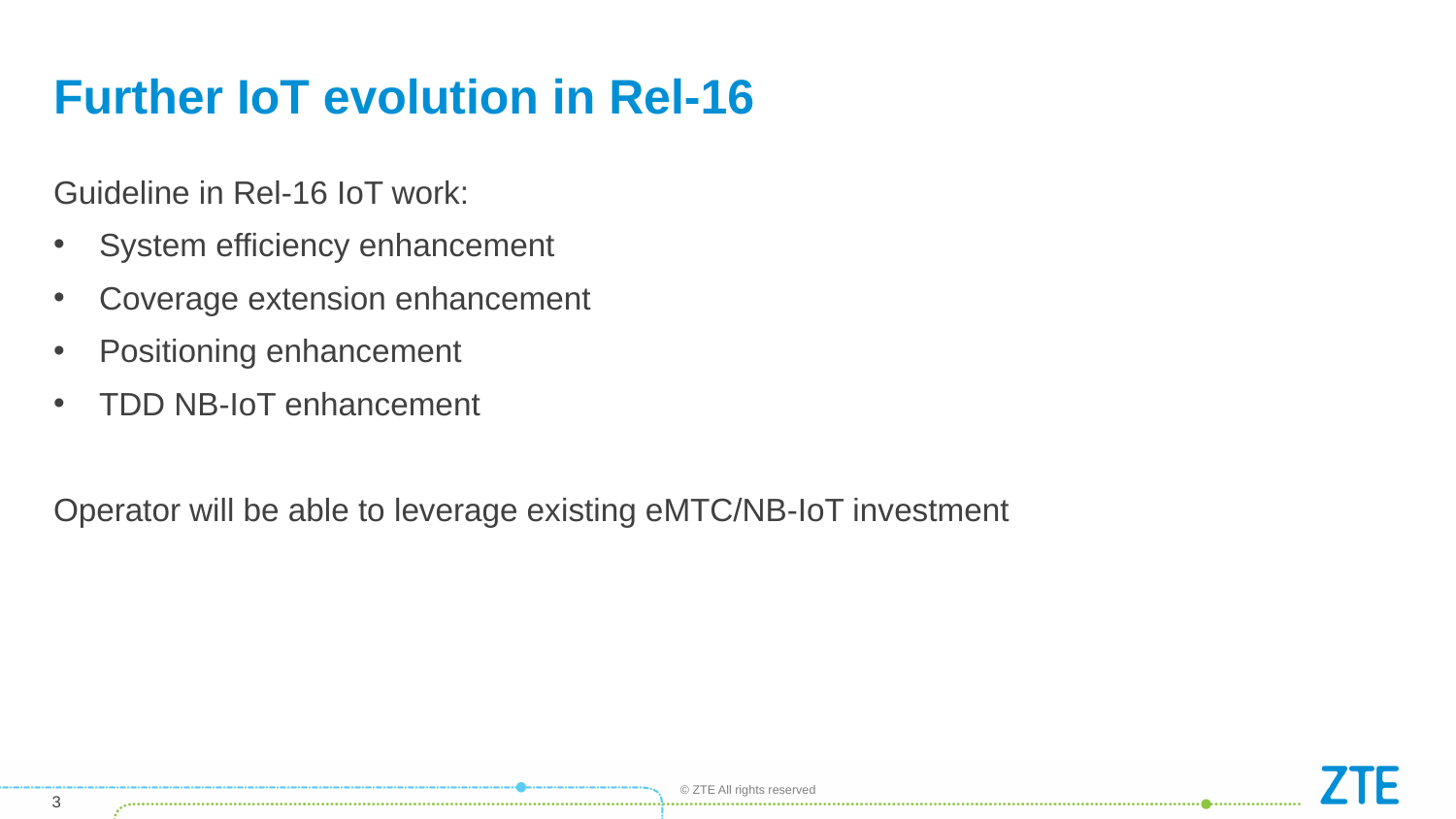

# Further IoT evolution in Rel-16
Guideline in Rel-16 IoT work:
System efficiency enhancement
Coverage extension enhancement
Positioning enhancement
TDD NB-IoT enhancement

Operator will be able to leverage existing eMTC/NB-IoT investment